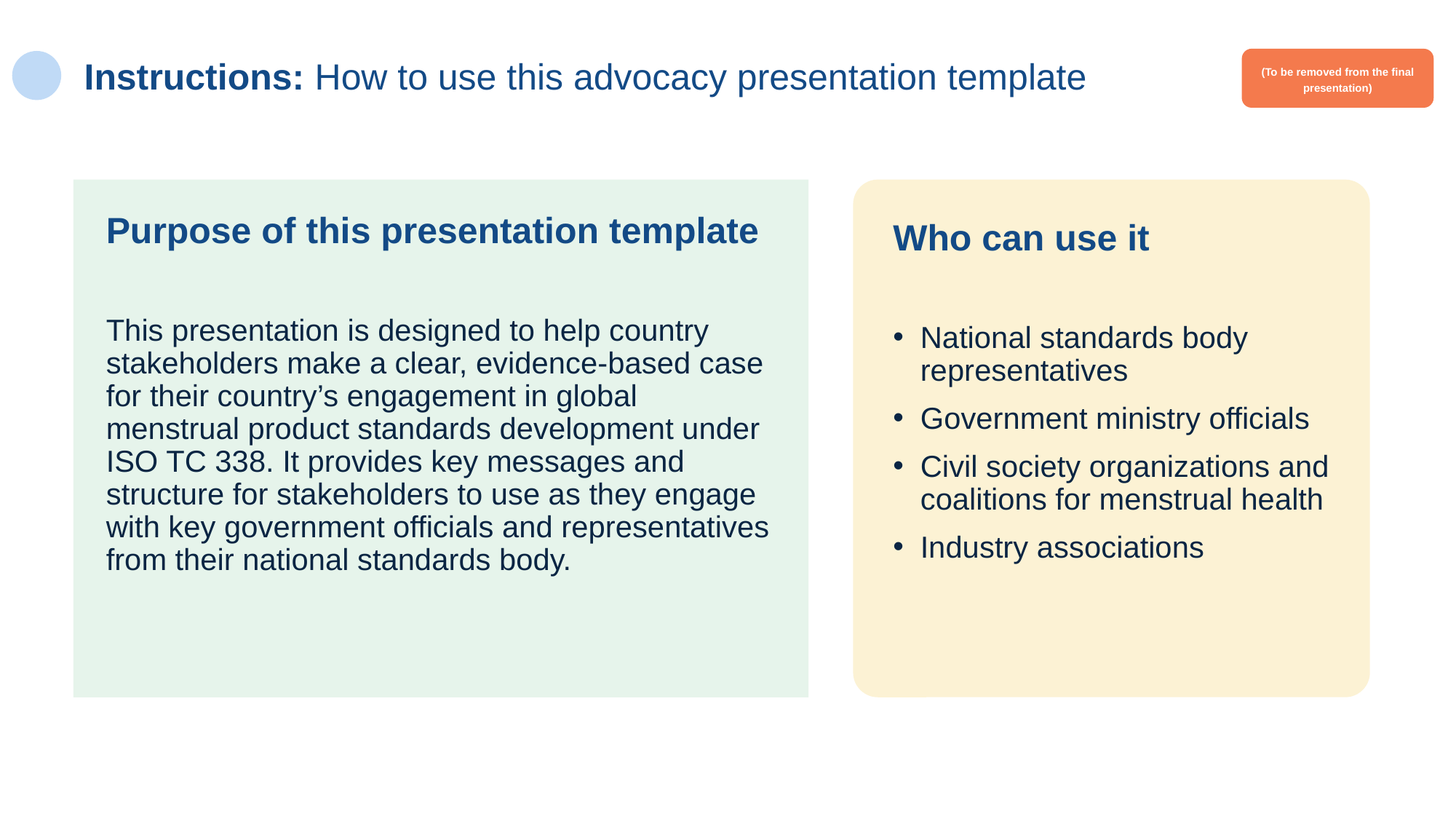

# Instructions: How to use this advocacy presentation template
(To be removed from the final presentation)
Purpose of this presentation template

This presentation is designed to help country stakeholders make a clear, evidence-based case for their country’s engagement in global menstrual product standards development under ISO TC 338. It provides key messages and structure for stakeholders to use as they engage with key government officials and representatives from their national standards body.
Who can use it

National standards body representatives
Government ministry officials
Civil society organizations and coalitions for menstrual health
Industry associations